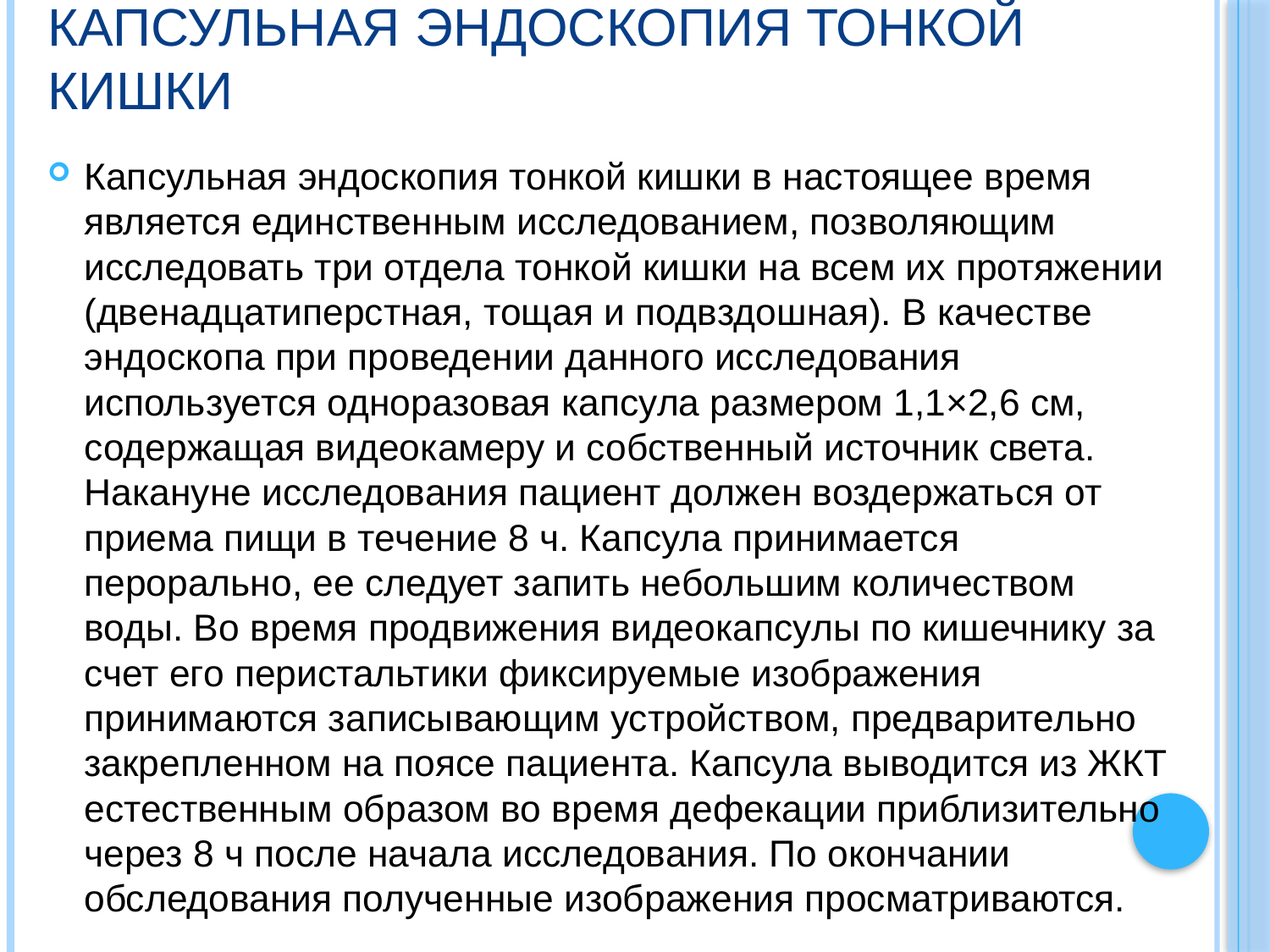

# Капсульная эндоскопия тонкой кишки
Капсульная эндоскопия тонкой кишки в настоящее время является единственным исследованием, позволяющим исследовать три отдела тонкой кишки на всем их протяжении (двенадцатиперстная, тощая и подвздошная). В качестве эндоскопа при проведении данного исследования используется одноразовая капсула размером 1,1×2,6 см, содержащая видеокамеру и собственный источник света. Накануне исследования пациент должен воздержаться от приема пищи в течение 8 ч. Капсула принимается перорально, ее следует запить небольшим количеством воды. Во время продвижения видеокапсулы по кишечнику за счет его перистальтики фиксируемые изображения принимаются записывающим устройством, предварительно закрепленном на поясе пациента. Капсула выводится из ЖКТ естественным образом во время дефекации приблизительно через 8 ч после начала исследования. По окончании обследования полученные изображения просматриваются.